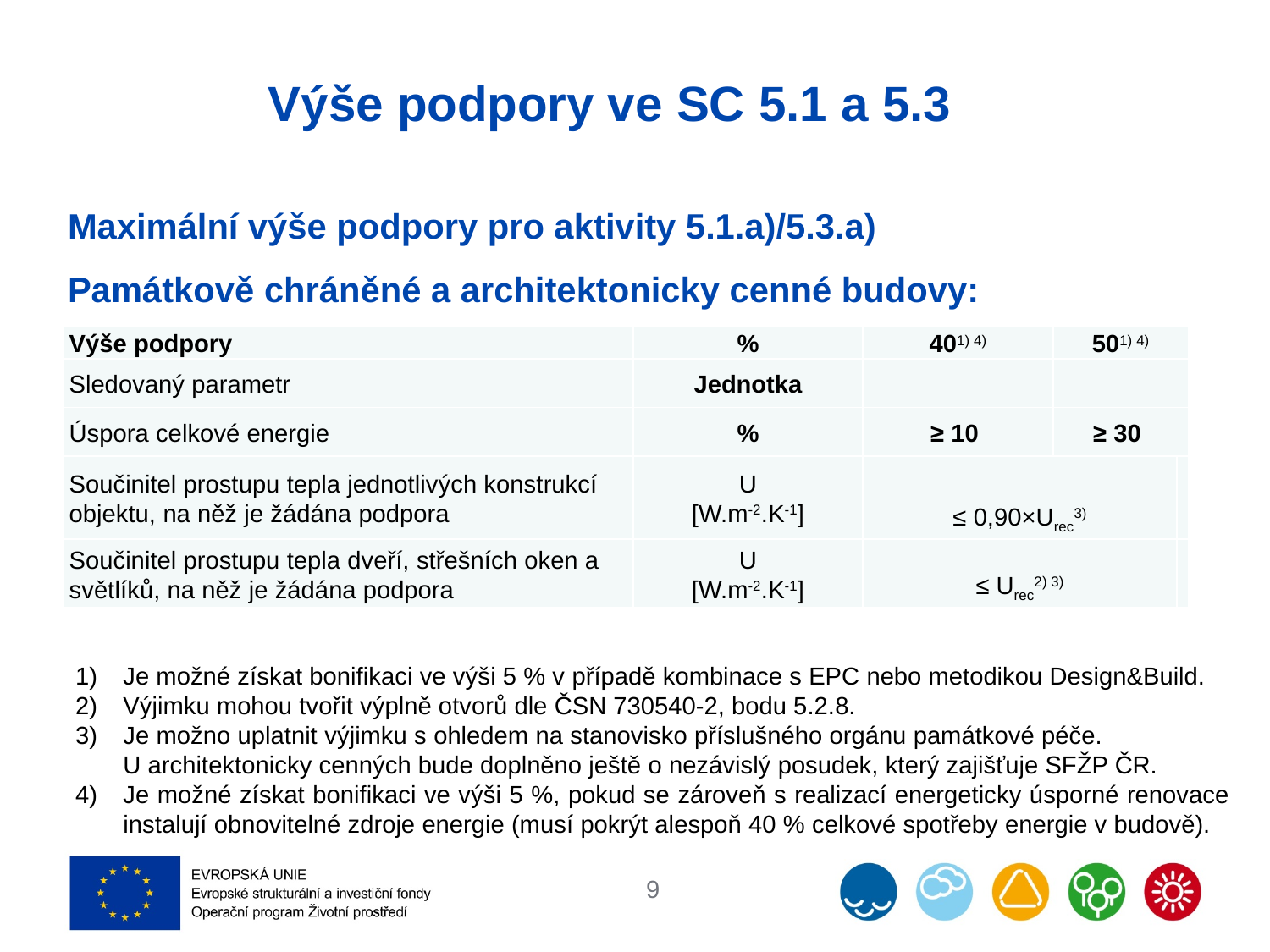

Výše podpory ve SC 5.1 a 5.3
Maximální výše podpory pro aktivity 5.1.a)/5.3.a)
Památkově chráněné a architektonicky cenné budovy:

| Výše podpory | % | 401) 4) | 501) 4) |  |
| --- | --- | --- | --- | --- |
| Sledovaný parametr | Jednotka |  |  |  |
| Úspora celkové energie | % | ≥ 10 | ≥ 30 |  |
| Součinitel prostupu tepla jednotlivých konstrukcí objektu, na něž je žádána podpora | U [W.m-2.K-1] | ≤ 0,90×Urec3) |  |  |
| Součinitel prostupu tepla dveří, střešních oken a světlíků, na něž je žádána podpora | U [W.m-2.K-1] | ≤ Urec2) 3) |  |  |
Je možné získat bonifikaci ve výši 5 % v případě kombinace s EPC nebo metodikou Design&Build.
Výjimku mohou tvořit výplně otvorů dle ČSN 730540-2, bodu 5.2.8.
Je možno uplatnit výjimku s ohledem na stanovisko příslušného orgánu památkové péče.                   U architektonicky cenných bude doplněno ještě o nezávislý posudek, který zajišťuje SFŽP ČR.
Je možné získat bonifikaci ve výši 5 %, pokud se zároveň s realizací energeticky úsporné renovace instalují obnovitelné zdroje energie (musí pokrýt alespoň 40 % celkové spotřeby energie v budově).
9